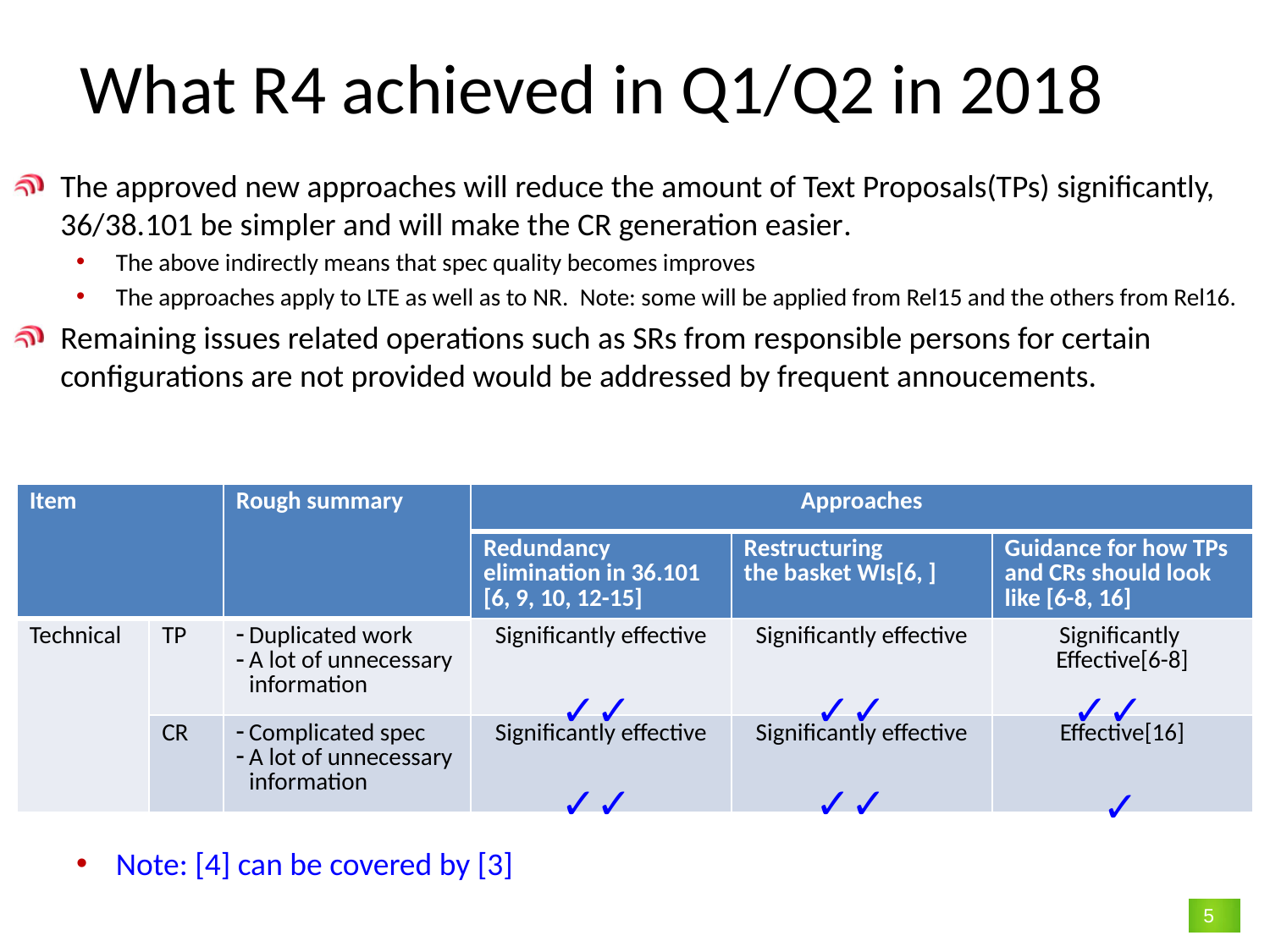

# What R4 achieved in Q1/Q2 in 2018
The approved new approaches will reduce the amount of Text Proposals(TPs) significantly, 36/38.101 be simpler and will make the CR generation easier.
The above indirectly means that spec quality becomes improves
The approaches apply to LTE as well as to NR.  Note: some will be applied from Rel15 and the others from Rel16.
Remaining issues related operations such as SRs from responsible persons for certain configurations are not provided would be addressed by frequent annoucements.

Note: [4] can be covered by [3]

| Item |  | Rough summary | Approaches |  |  |
| --- | --- | --- | --- | --- | --- |
|  |  |  | Redundancy elimination in 36.101 [6, 9, 10, 12-15] | Restructuring the basket WIs[6, ] | Guidance for how TPs and CRs should look like [6-8, 16] |
| Technical | TP | Duplicated work A lot of unnecessary information | Significantly effective | Significantly effective | Significantly Effective[6-8] |
|  | CR | Complicated spec A lot of unnecessary information | Significantly effective | Significantly effective | Effective[16] |
✓✓
✓✓
✓✓
✓✓
✓✓
✓